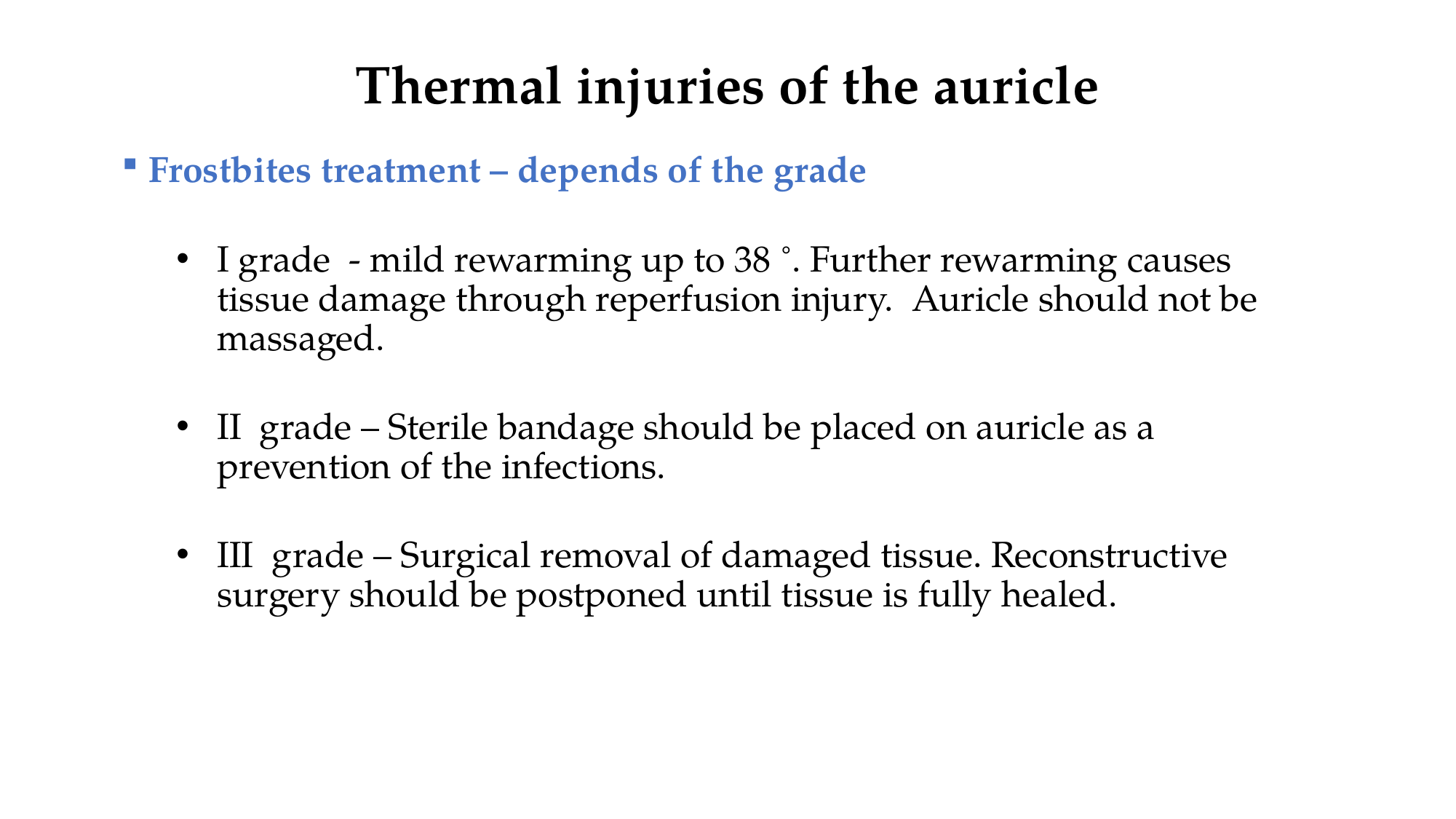

Thermal injuries of the auricle
Frostbites treatment – depends of the grade

I grade  - mild rewarming up to 38 ˚. Further rewarming causes tissue damage through reperfusion injury.  Auricle should not be massaged.

II  grade – Sterile bandage should be placed on auricle as a prevention of the infections.

III  grade – Surgical removal of damaged tissue. Reconstructive surgery should be postponed until tissue is fully healed.